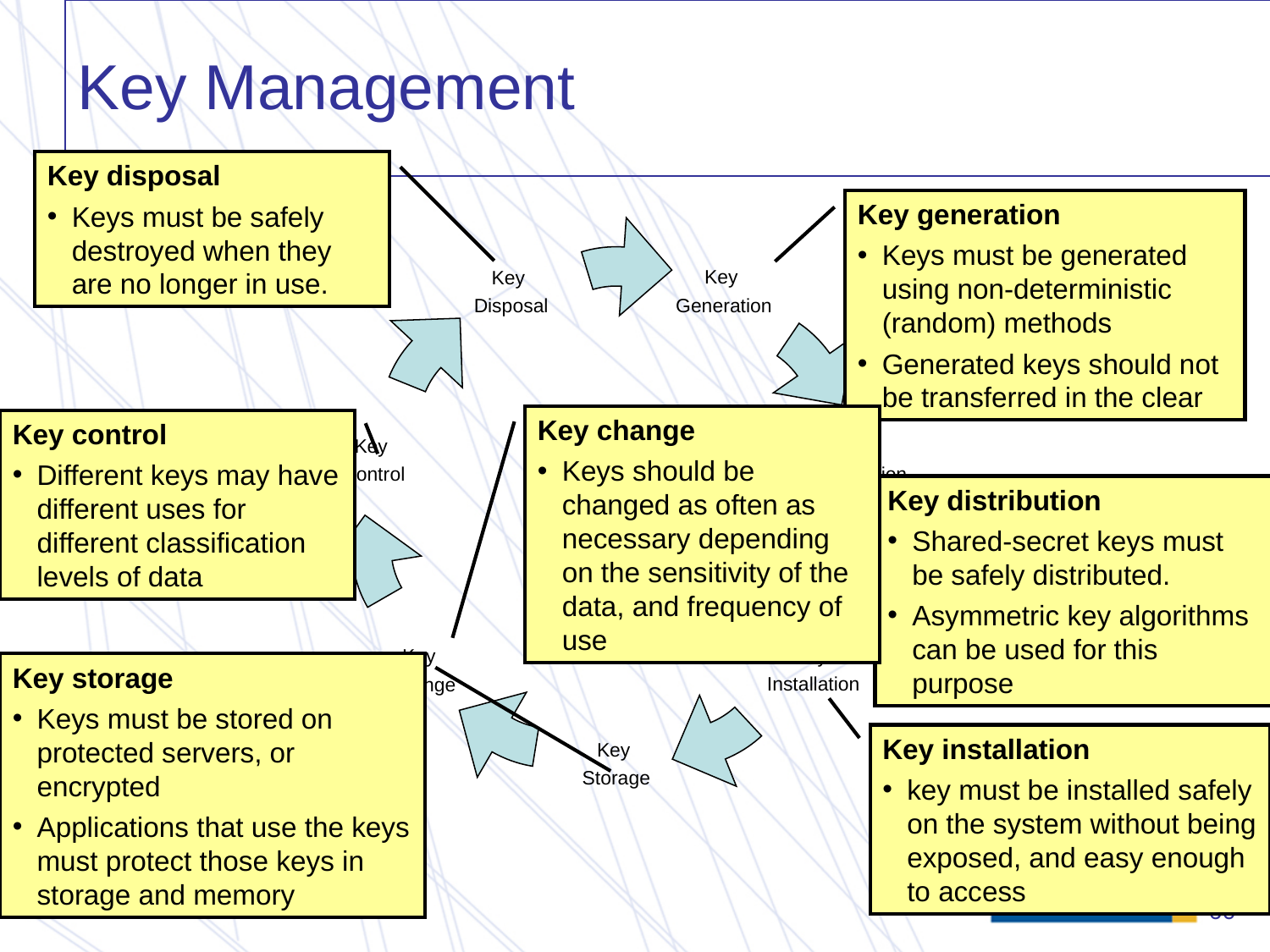

Key Management
Key disposal
Keys must be safely destroyed when they are no longer in use.
Key generation
Keys must be generated using non-deterministic (random) methods
Generated keys should not be transferred in the clear

Key
Generation
Key
 Disposal

Key
Distribution
Key
Control

Key
 Installation
Key
Change
Key
Storage
#
Key change
Keys should be changed as often as necessary depending on the sensitivity of the data, and frequency of use
Key control
Different keys may have different uses for different classification levels of data
Key distribution
Shared-secret keys must be safely distributed.
Asymmetric key algorithms can be used for this purpose

Key storage
Keys must be stored on protected servers, or encrypted
Applications that use the keys must protect those keys in storage and memory
Key installation
key must be installed safely on the system without being exposed, and easy enough to access
60